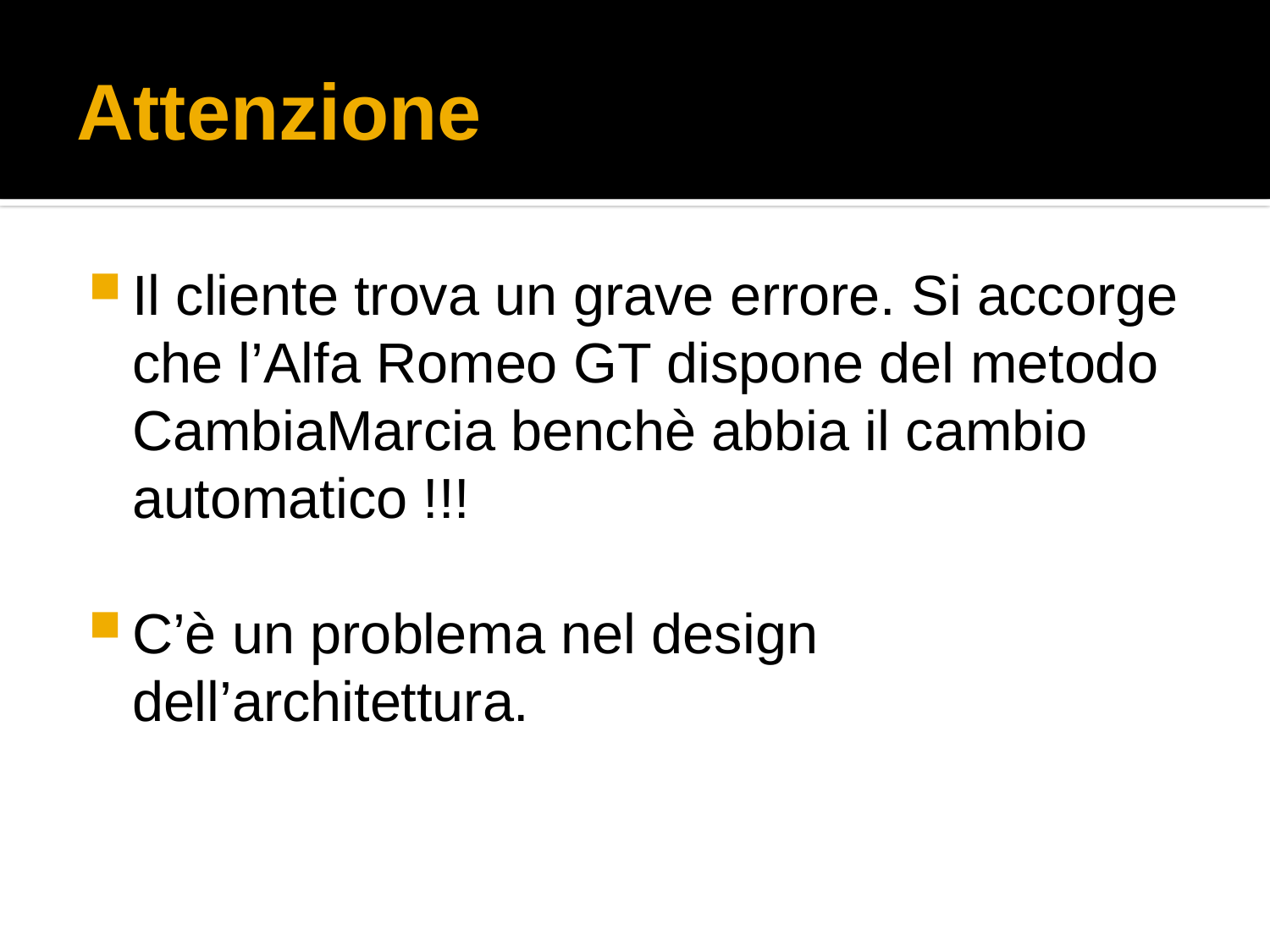

# Attenzione
Il cliente trova un grave errore. Si accorge che l’Alfa Romeo GT dispone del metodo CambiaMarcia benchè abbia il cambio automatico !!!

C’è un problema nel design dell’architettura.